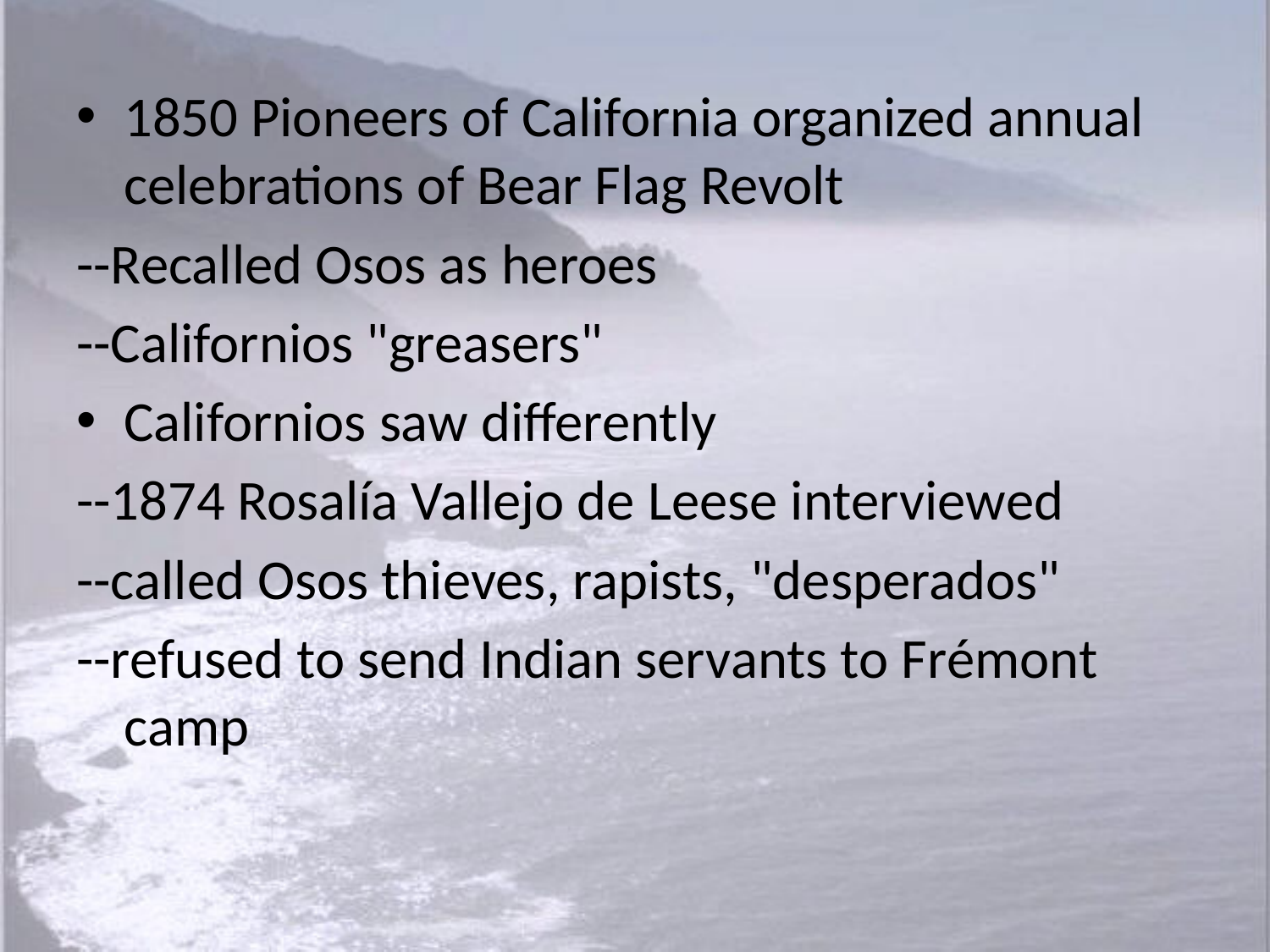

1850 Pioneers of California organized annual celebrations of Bear Flag Revolt
--Recalled Osos as heroes
--Californios "greasers"
Californios saw differently
--1874 Rosalía Vallejo de Leese interviewed
--called Osos thieves, rapists, "desperados"
--refused to send Indian servants to Frémont camp